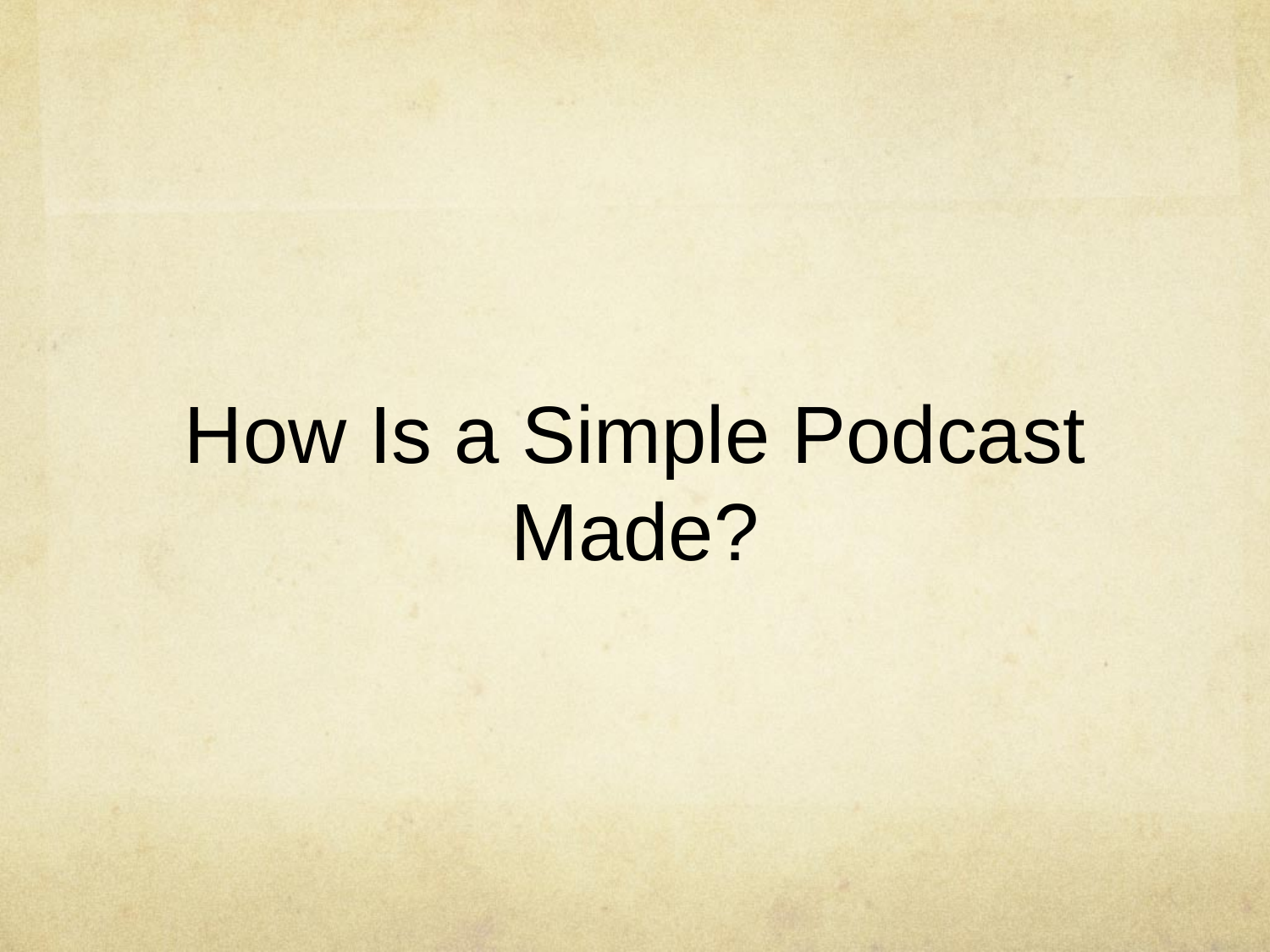

# How Is a Simple Podcast Made?